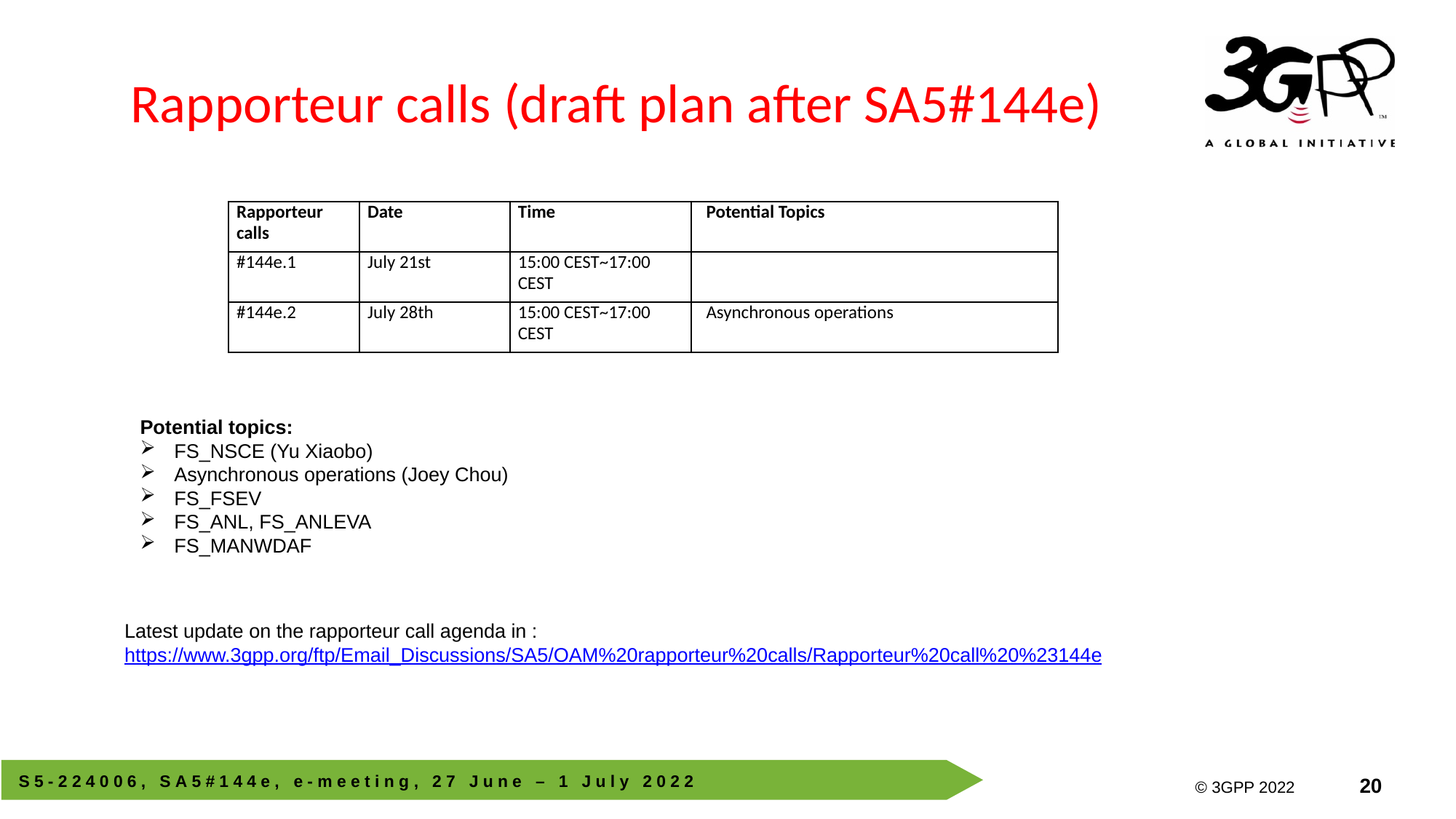

# Rapporteur calls (draft plan after SA5#144e)
| Rapporteur calls | Date | Time | Potential Topics |
| --- | --- | --- | --- |
| #144e.1 | July 21st | 15:00 CEST~17:00 CEST |  |
| #144e.2 | July 28th | 15:00 CEST~17:00 CEST | Asynchronous operations |
Potential topics:
FS_NSCE (Yu Xiaobo)
Asynchronous operations (Joey Chou)
FS_FSEV
FS_ANL, FS_ANLEVA
FS_MANWDAF
Latest update on the rapporteur call agenda in : https://www.3gpp.org/ftp/Email_Discussions/SA5/OAM%20rapporteur%20calls/Rapporteur%20call%20%23144e